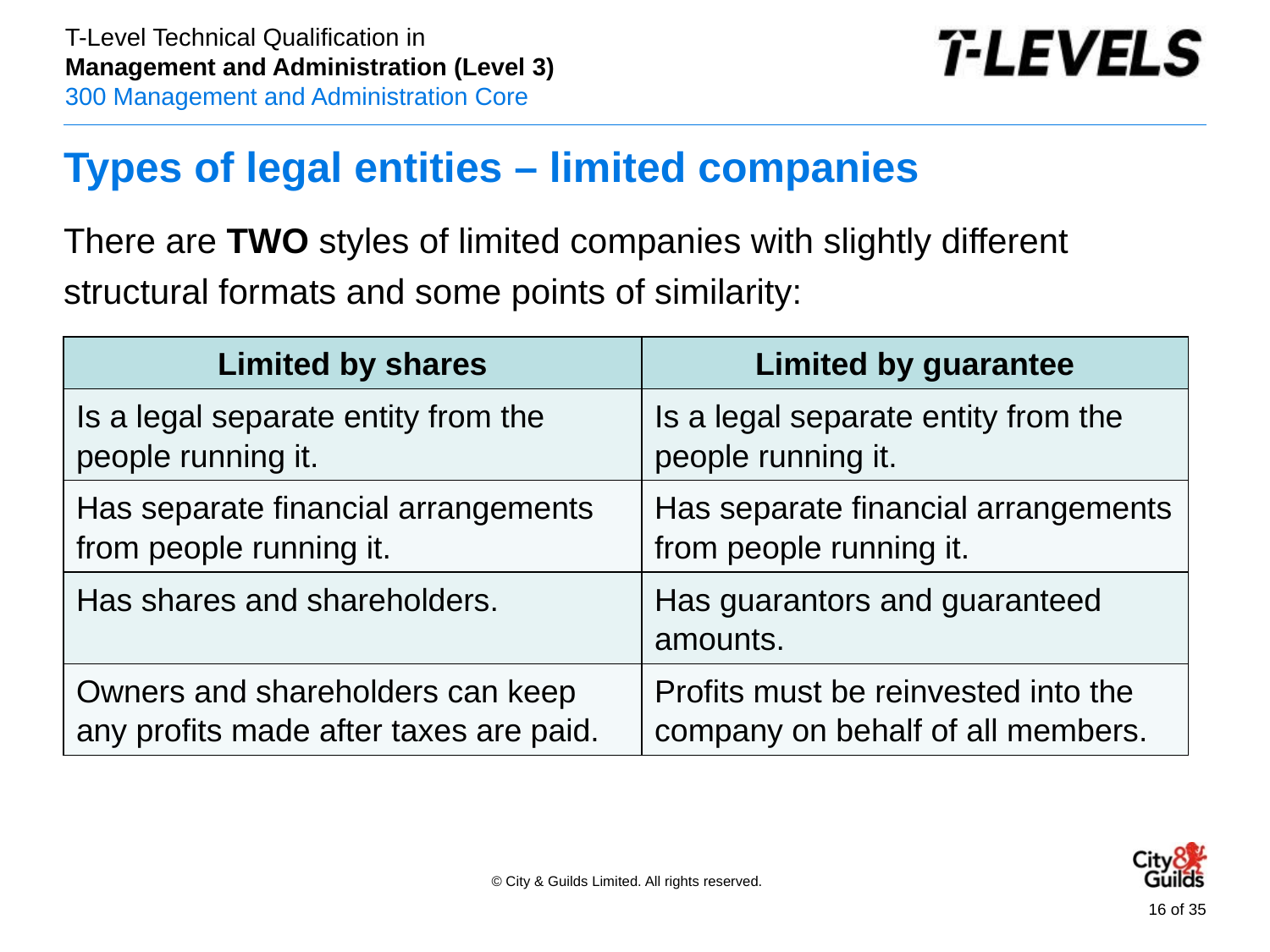

# Types of legal entities – limited companies
There are TWO styles of limited companies with slightly different structural formats and some points of similarity:
| Limited by shares | Limited by guarantee |
| --- | --- |
| Is a legal separate entity from the people running it. | Is a legal separate entity from the people running it. |
| Has separate financial arrangements from people running it. | Has separate financial arrangements from people running it. |
| Has shares and shareholders. | Has guarantors and guaranteed amounts. |
| Owners and shareholders can keep any profits made after taxes are paid. | Profits must be reinvested into the company on behalf of all members. |